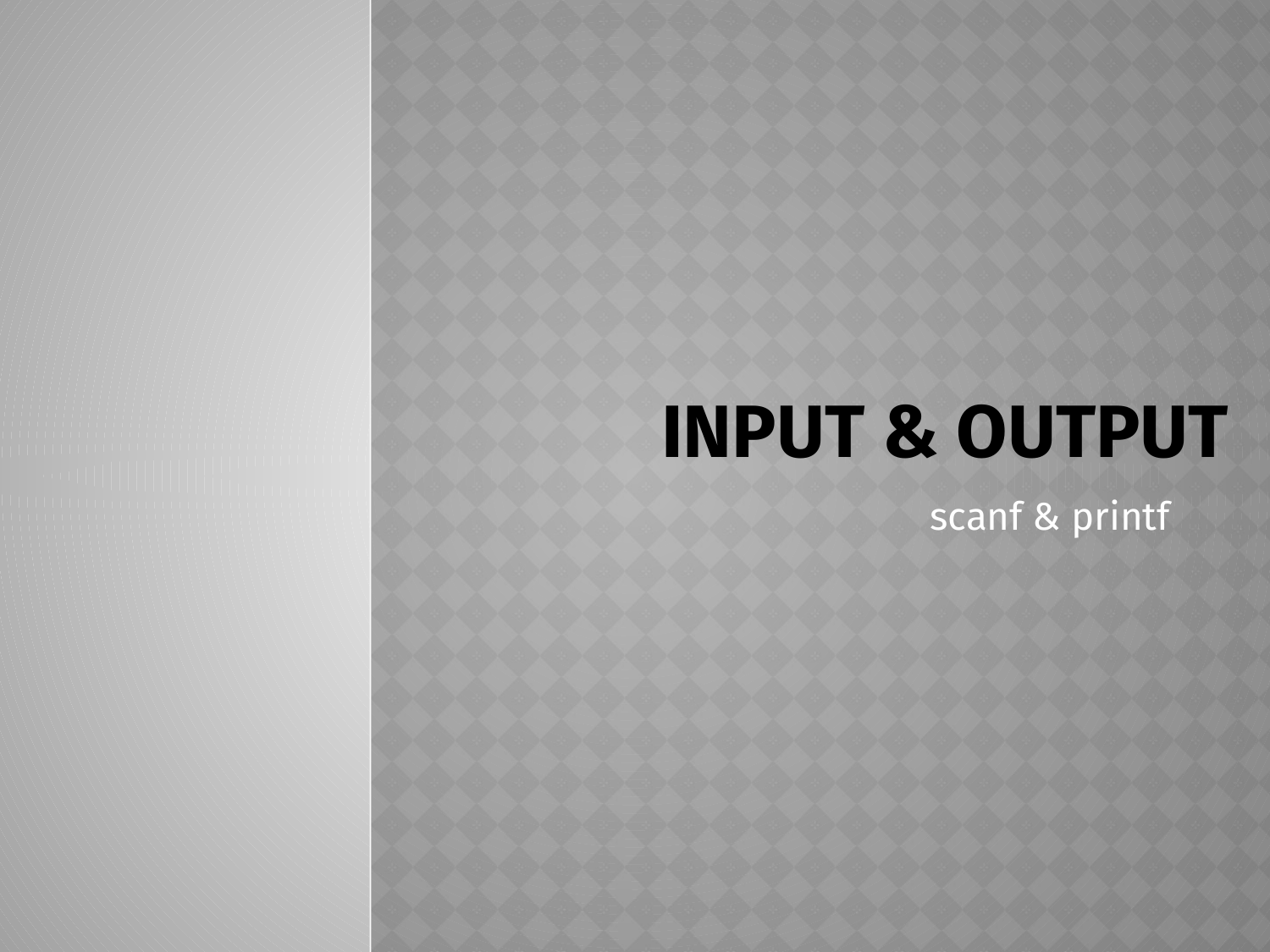

# INPUT & OUTPUT
scanf & printf